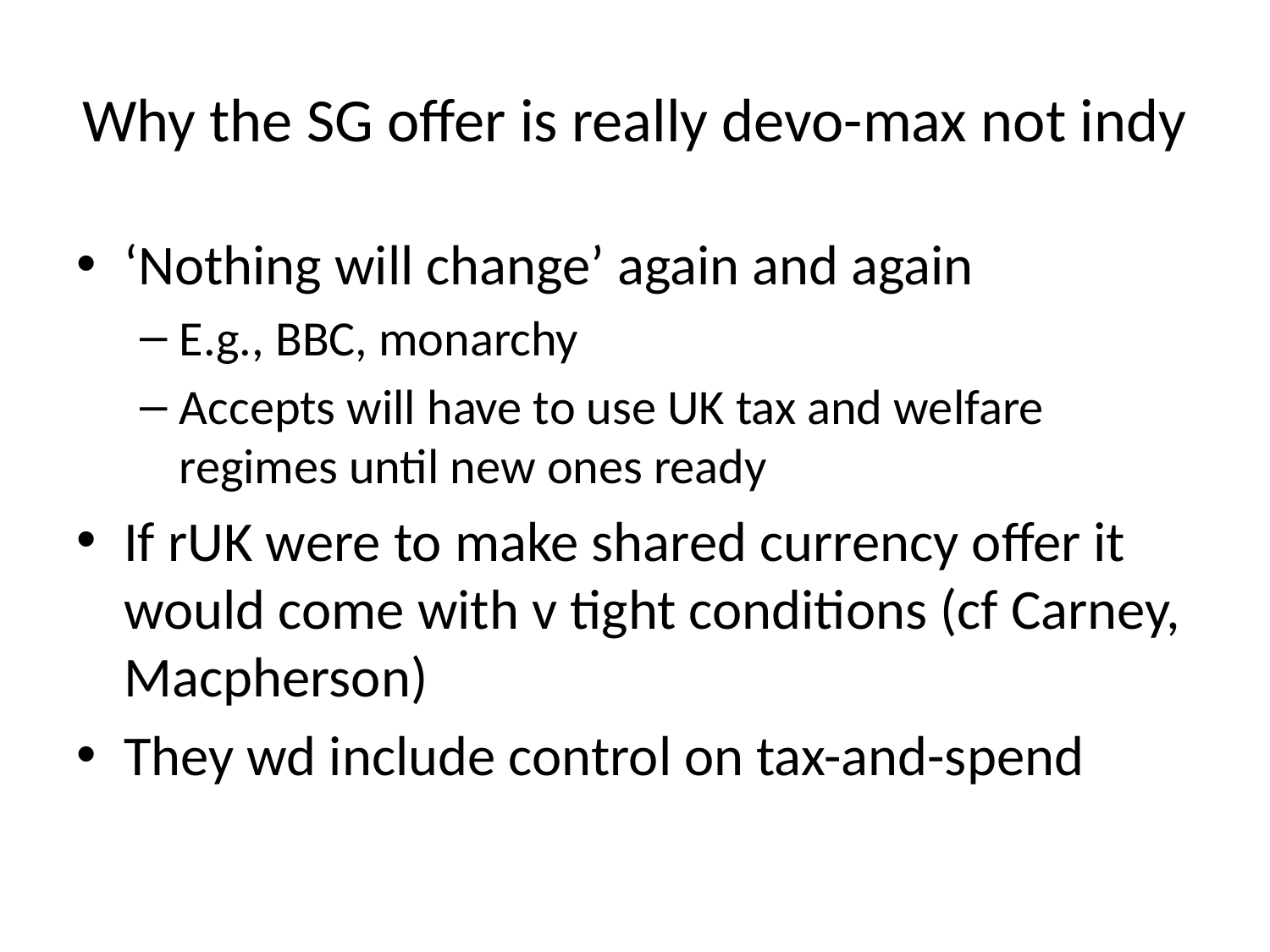

# Why the SG offer is really devo-max not indy
‘Nothing will change’ again and again
E.g., BBC, monarchy
Accepts will have to use UK tax and welfare regimes until new ones ready
If rUK were to make shared currency offer it would come with v tight conditions (cf Carney, Macpherson)
They wd include control on tax-and-spend